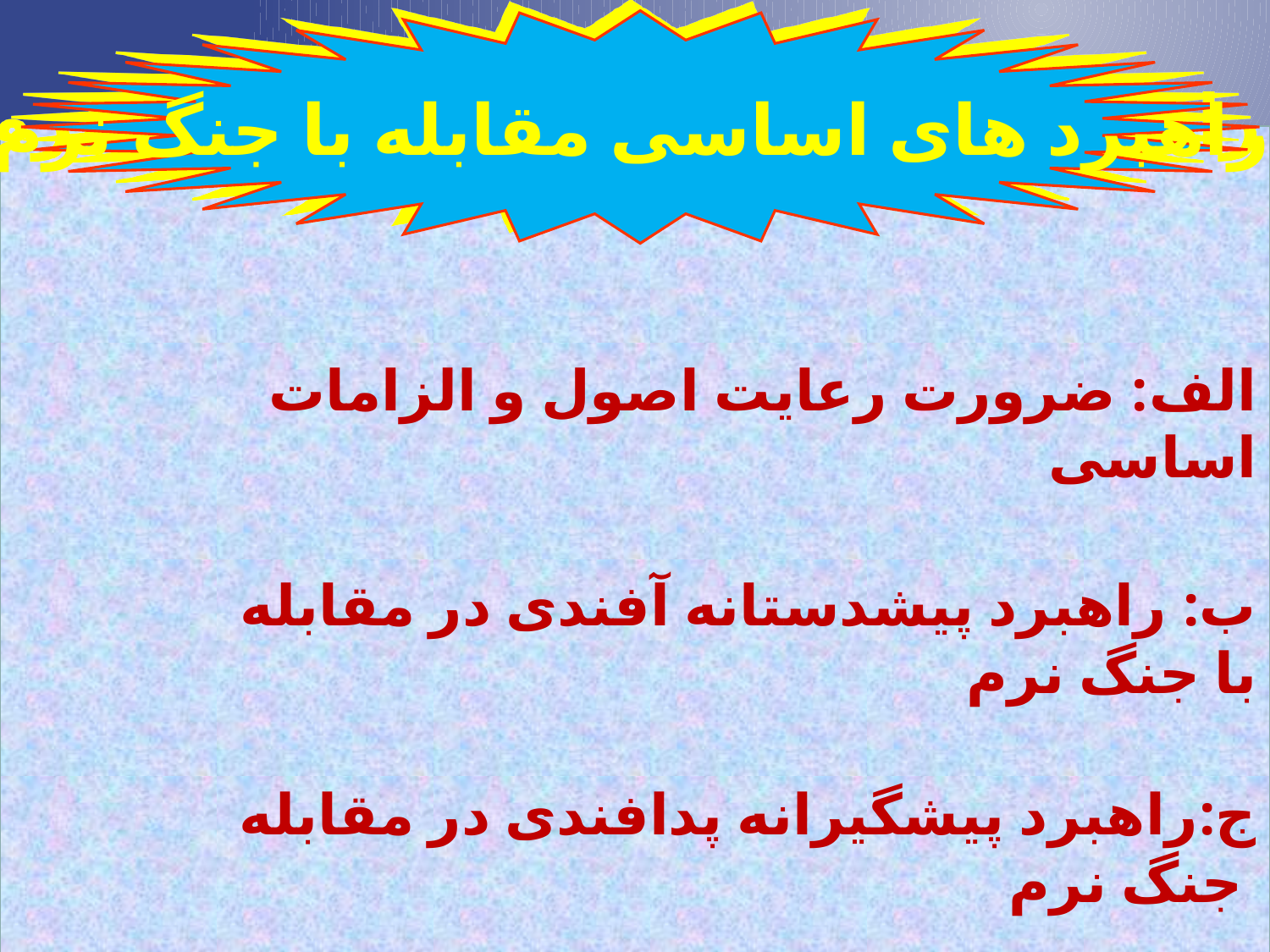

راهبرد های اساسی مقابله با جنگ نرم

الف: ضرورت رعایت اصول و الزامات اساسی

ب: راهبرد پیشدستانه آفندی در مقابله با جنگ نرم
ج:راهبرد پیشگیرانه پدافندی در مقابله جنگ نرم
د: راهبرد رسانه ای و فضای مجازی